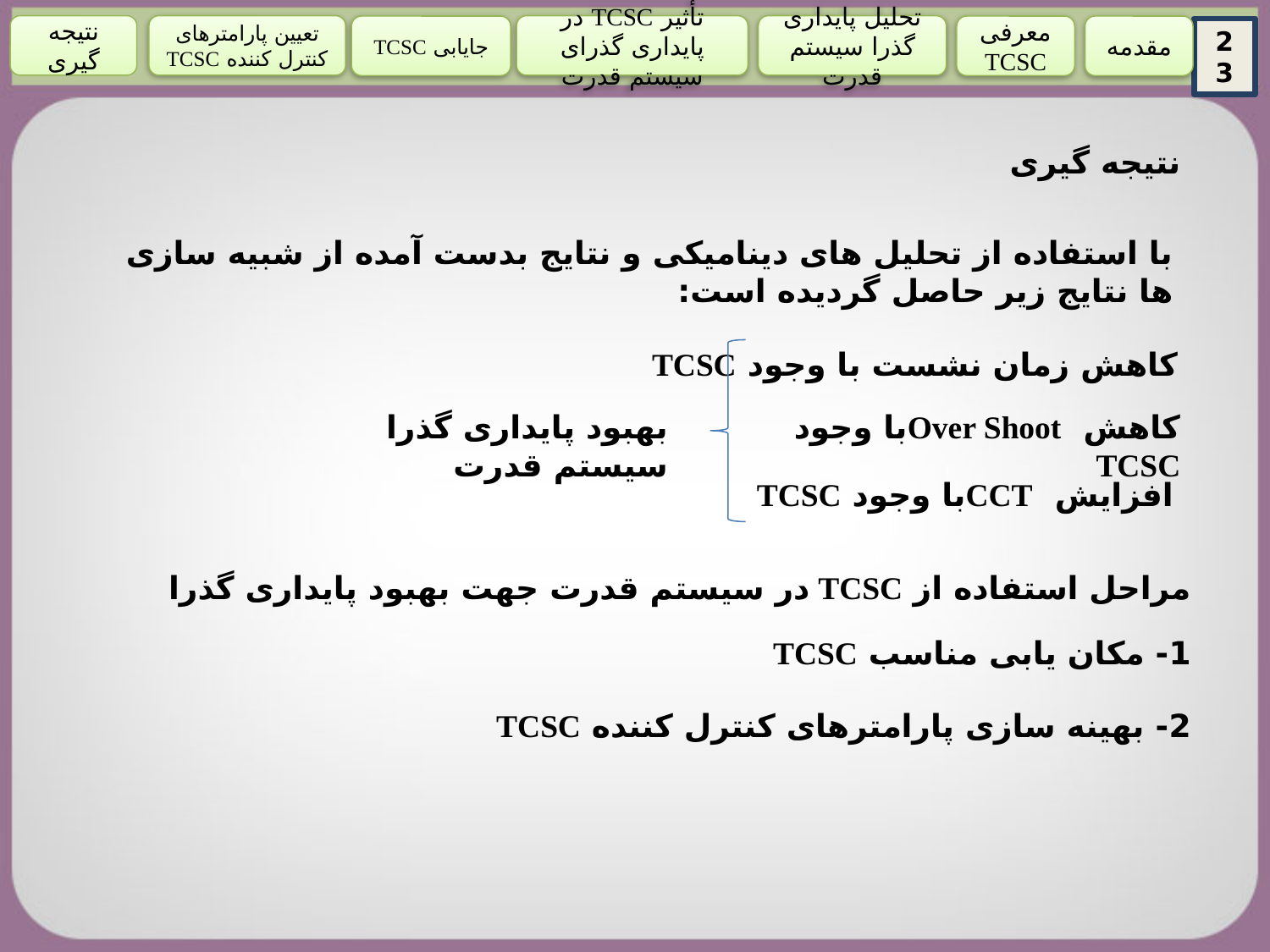

نتیجه گیری
تعیین پارامترهای کنترل کننده TCSC
تأثیر TCSC در پایداری گذرای سیستم قدرت
تحلیل پایداری گذرا سیستم قدرت
جایابی TCSC
معرفی TCSC
مقدمه
23
نتیجه گیری
با استفاده از تحلیل های دینامیکی و نتایج بدست آمده از شبیه سازی ها نتایج زیر حاصل گردیده است:
کاهش زمان نشست با وجود TCSC

بهبود پایداری گذرا سیستم قدرت
کاهش  Over Shootبا وجود TCSC
افزایش  CCTبا وجود TCSC
مراحل استفاده از TCSC در سیستم قدرت جهت بهبود پایداری گذرا
1- مکان یابی مناسب TCSC
2- بهینه سازی پارامترهای کنترل کننده TCSC